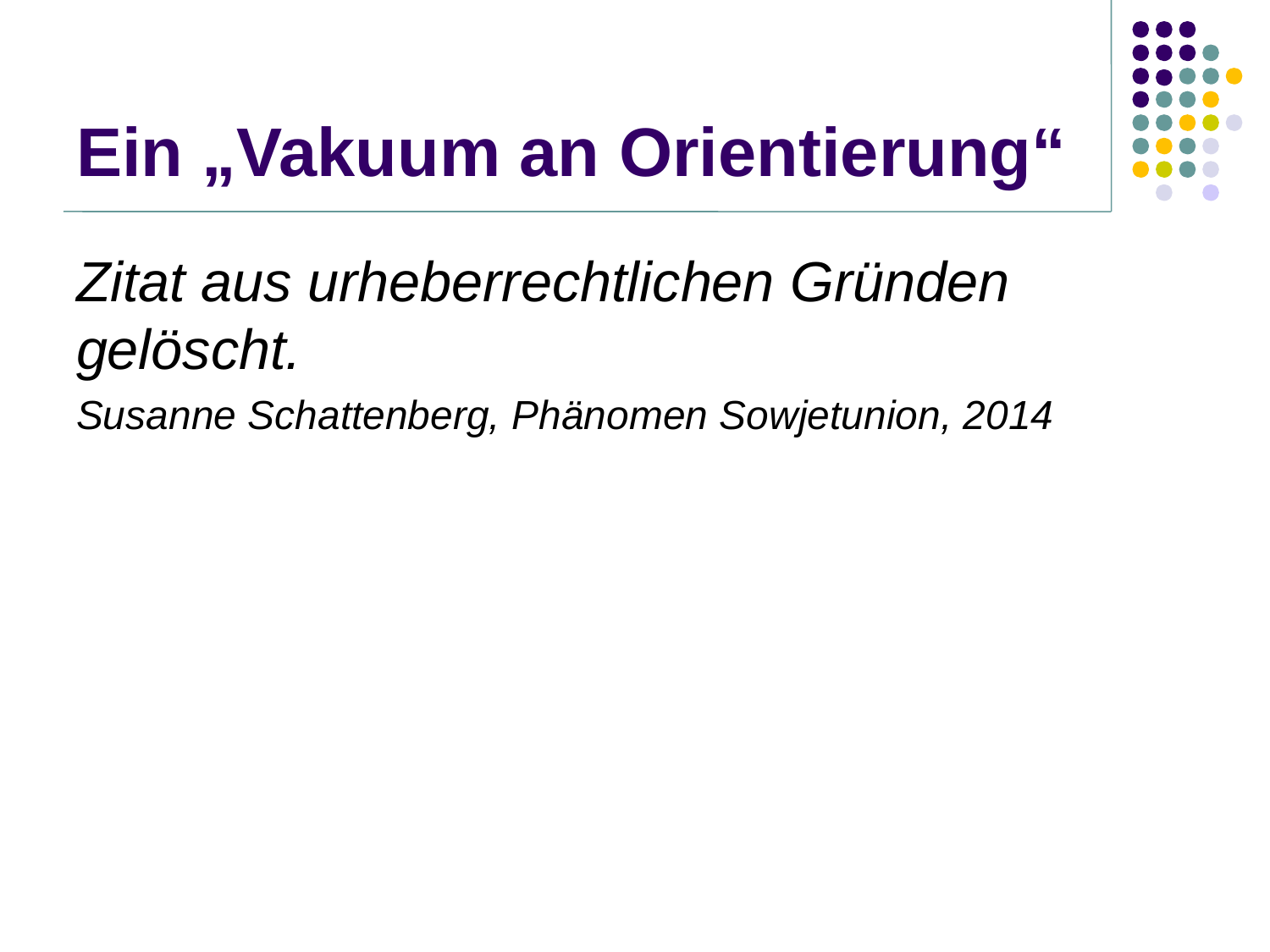

# Ein „Vakuum an Orientierung“
Zitat aus urheberrechtlichen Gründen gelöscht.
Susanne Schattenberg, Phänomen Sowjetunion, 2014